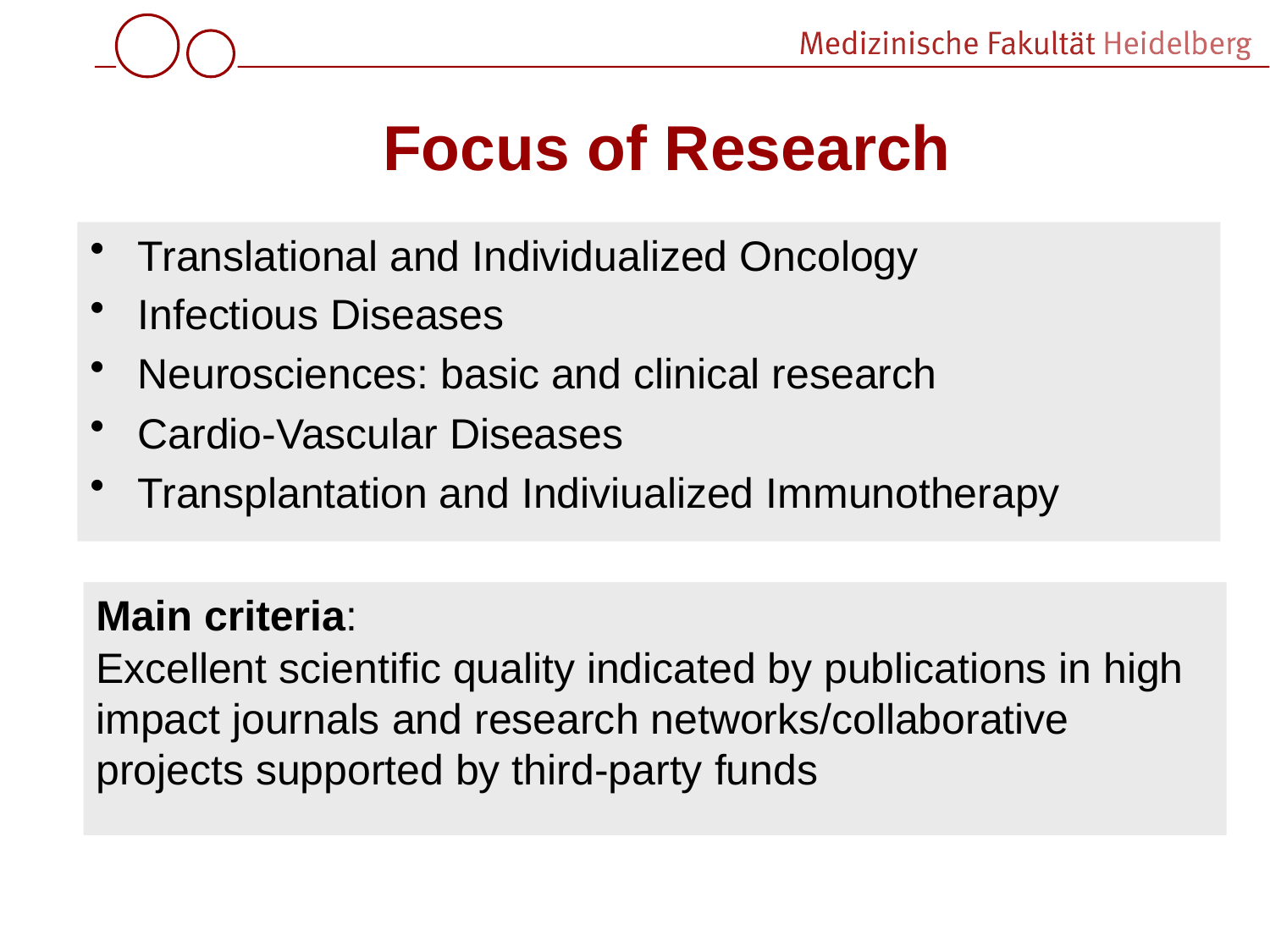

# Focus of Research
Translational and Individualized Oncology
Infectious Diseases
Neurosciences: basic and clinical research
Cardio-Vascular Diseases
Transplantation and Indiviualized Immunotherapy
Main criteria:
Excellent scientific quality indicated by publications in high impact journals and research networks/collaborative projects supported by third-party funds